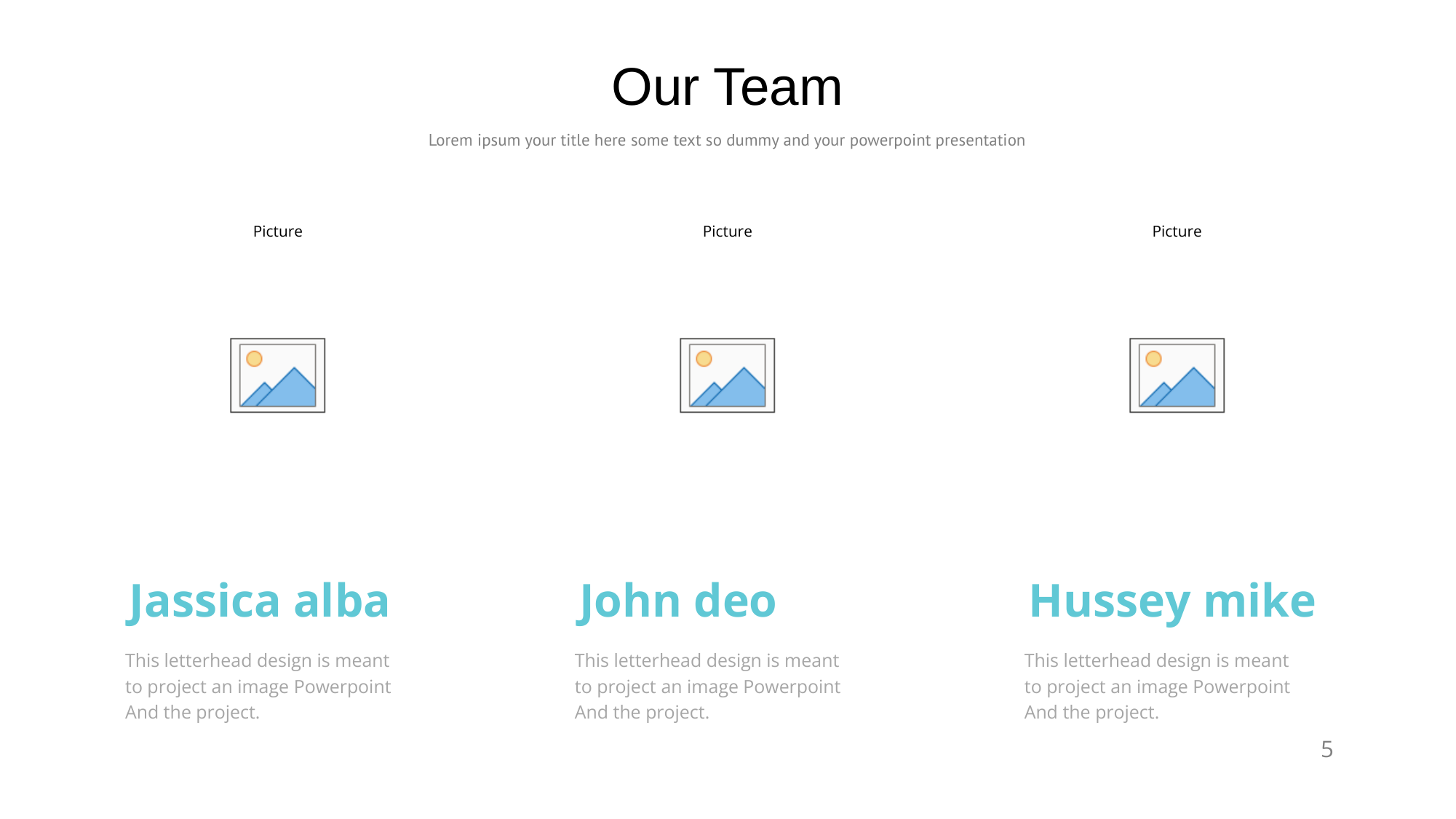

# Our Team
Lorem ipsum your title here some text so dummy and your powerpoint presentation

Jassica alba
This letterhead design is meant to project an image Powerpoint
And the project.
John deo
This letterhead design is meant to project an image Powerpoint
And the project.
Hussey mike
This letterhead design is meant to project an image Powerpoint
And the project.
05